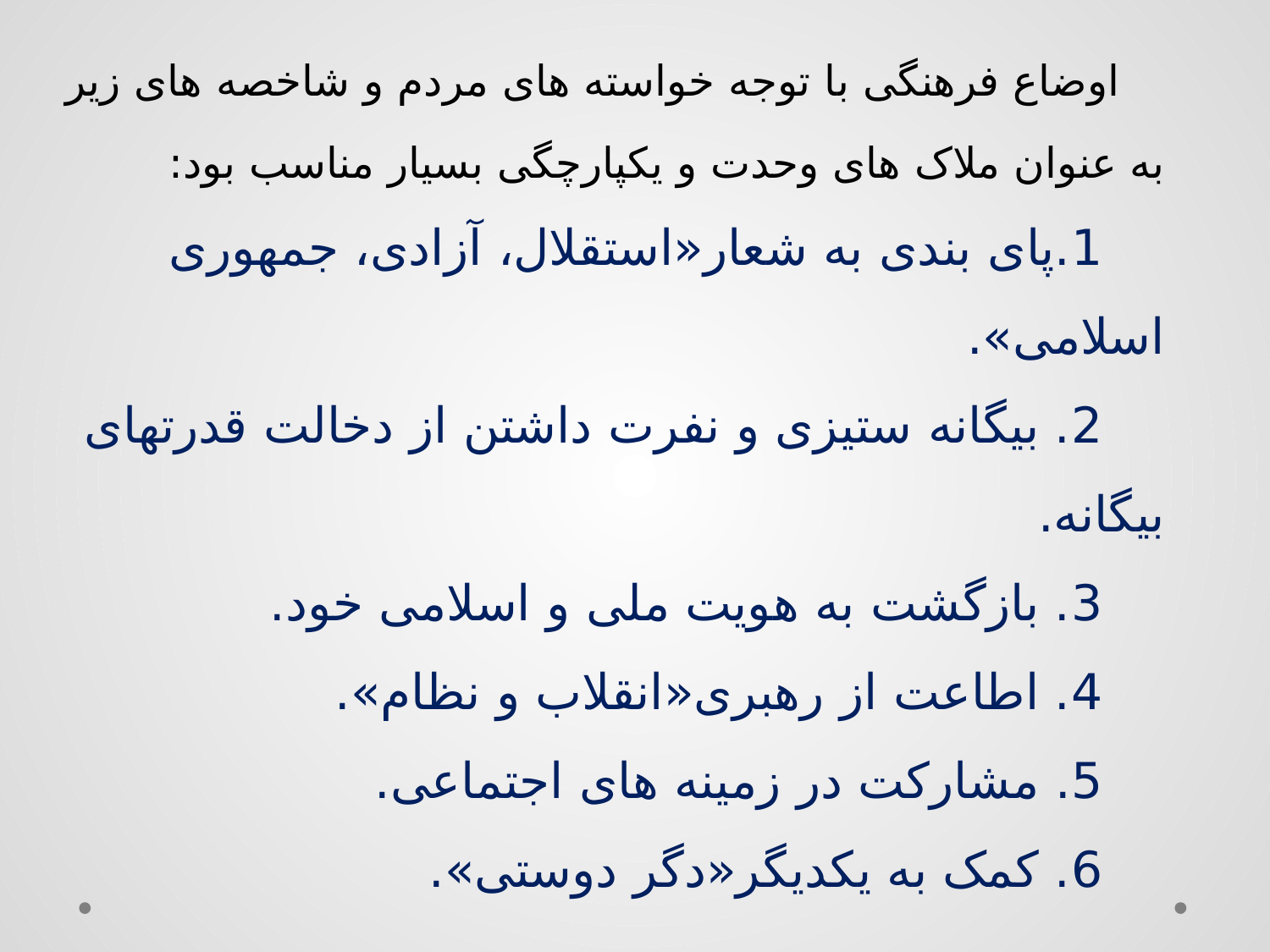

# وضعیت فرهنگی ایران اوضاع فرهنگی با توجه خواسته های مردم و شاخصه های زیر به عنوان ملاک های وحدت و یکپارچگی بسیار مناسب بود: 1.پای بندی به شعار«استقلال، آزادی، جمهوری اسلامی». 2. بیگانه ستیزی و نفرت داشتن از دخالت قدرتهای بیگانه. 3. بازگشت به هویت ملی و اسلامی خود. 4. اطاعت از رهبری«انقلاب و نظام». 5. مشارکت در زمینه های اجتماعی. 6. کمک به یکدیگر«دگر دوستی».